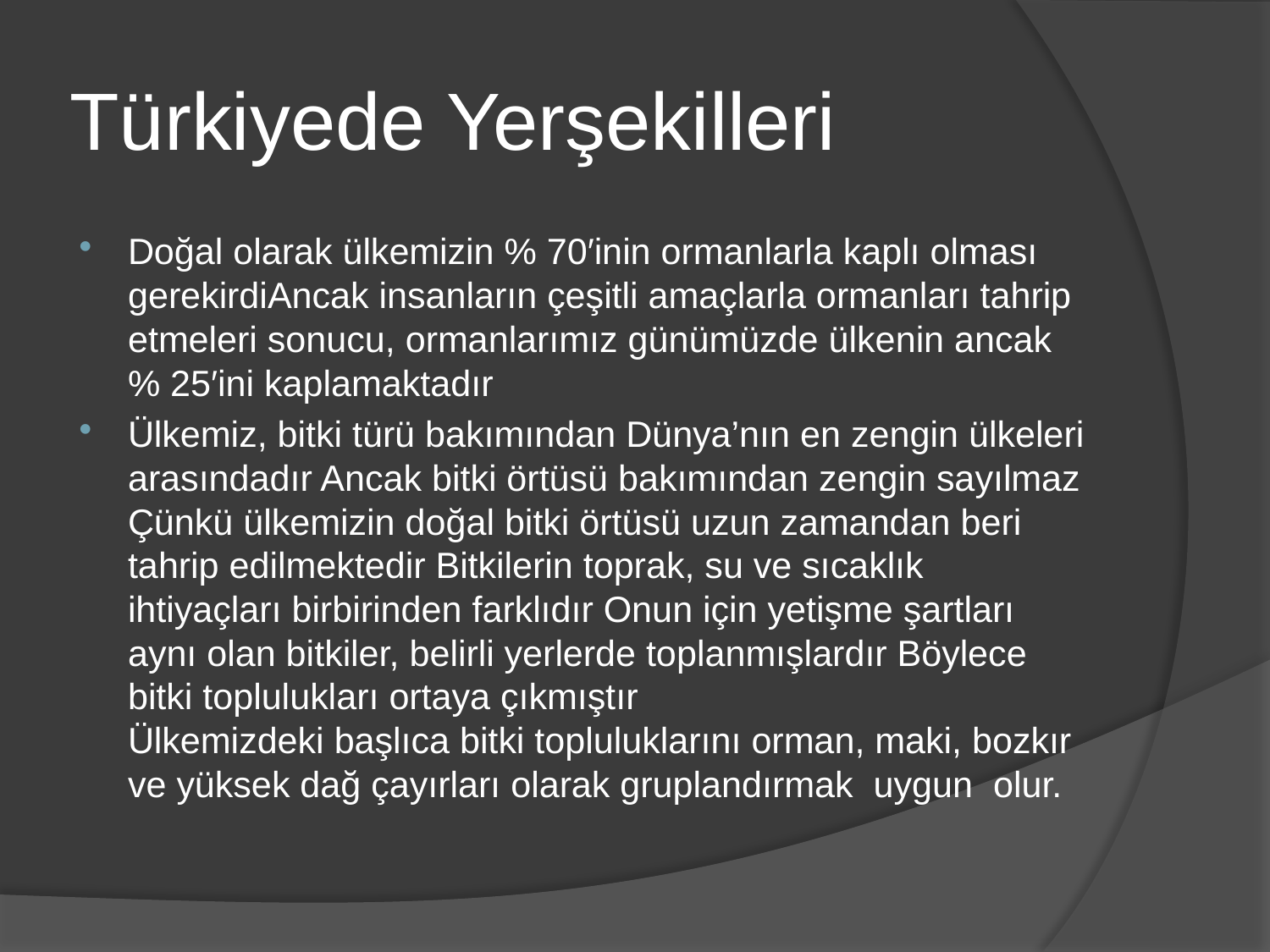

# Türkiyede Yerşekilleri
Doğal olarak ülkemizin % 70′inin ormanlarla kaplı olması gerekirdiAncak insanların çeşitli amaçlarla ormanları tahrip etmeleri sonucu, ormanlarımız günümüzde ülkenin ancak % 25′ini kaplamaktadır
Ülkemiz, bitki türü bakımından Dünya’nın en zengin ülkeleri arasındadır Ancak bitki örtüsü bakımından zengin sayılmaz Çünkü ülkemizin doğal bitki örtüsü uzun zamandan beri tahrip edilmektedir Bitkilerin toprak, su ve sıcaklık ihtiyaçları birbirinden farklıdır Onun için yetişme şartları aynı olan bitkiler, belirli yerlerde toplanmışlardır Böylece bitki toplulukları ortaya çıkmıştır
Ülkemizdeki başlıca bitki topluluklarını orman, maki, bozkır ve yüksek dağ çayırları olarak gruplandırmak  uygun  olur.